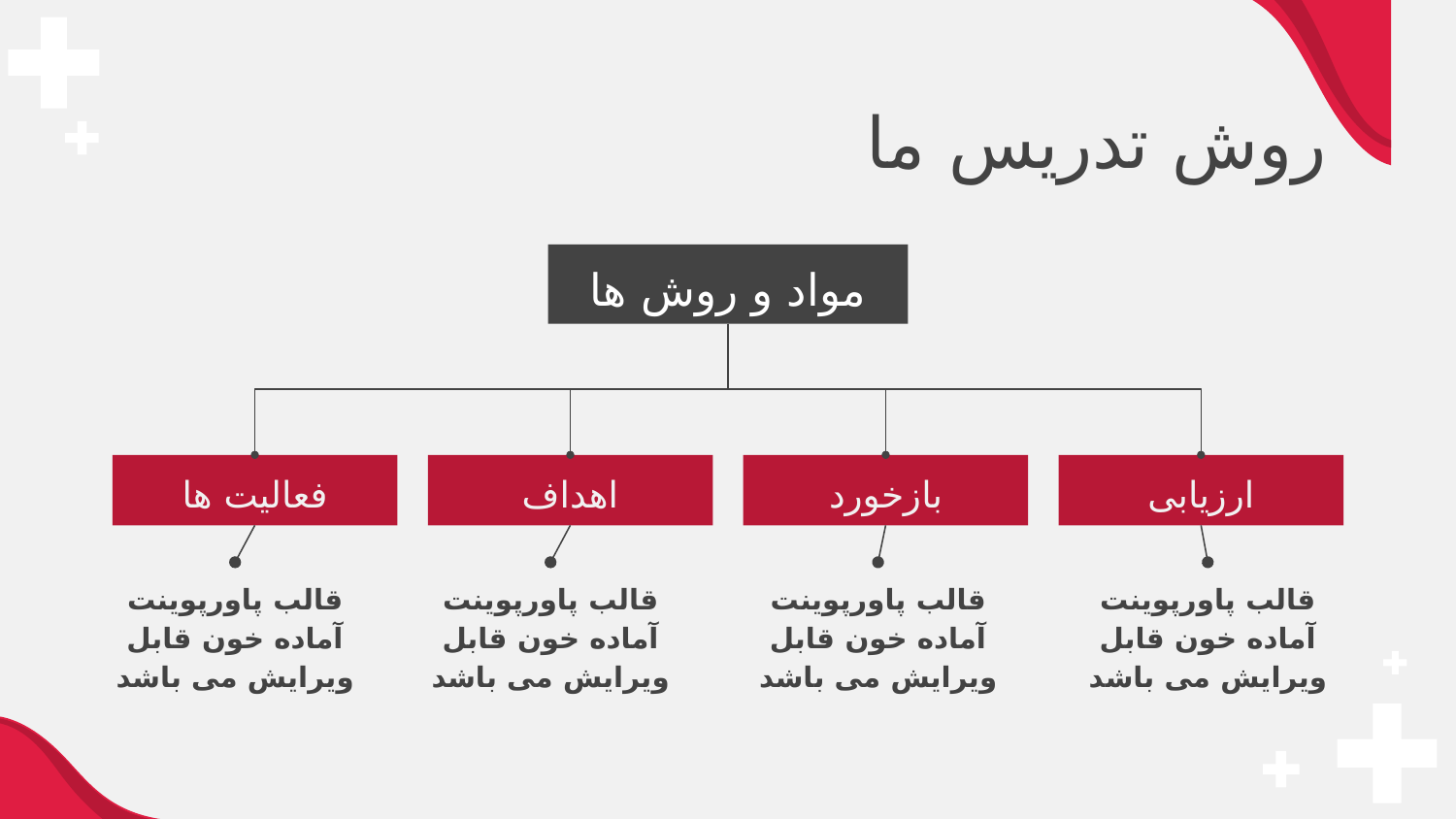

# روش تدریس ما
مواد و روش ها
فعالیت ها
اهداف
بازخورد
ارزیابی
قالب پاورپوینت آماده خون قابل ویرایش می باشد
قالب پاورپوینت آماده خون قابل ویرایش می باشد
قالب پاورپوینت آماده خون قابل ویرایش می باشد
قالب پاورپوینت آماده خون قابل ویرایش می باشد